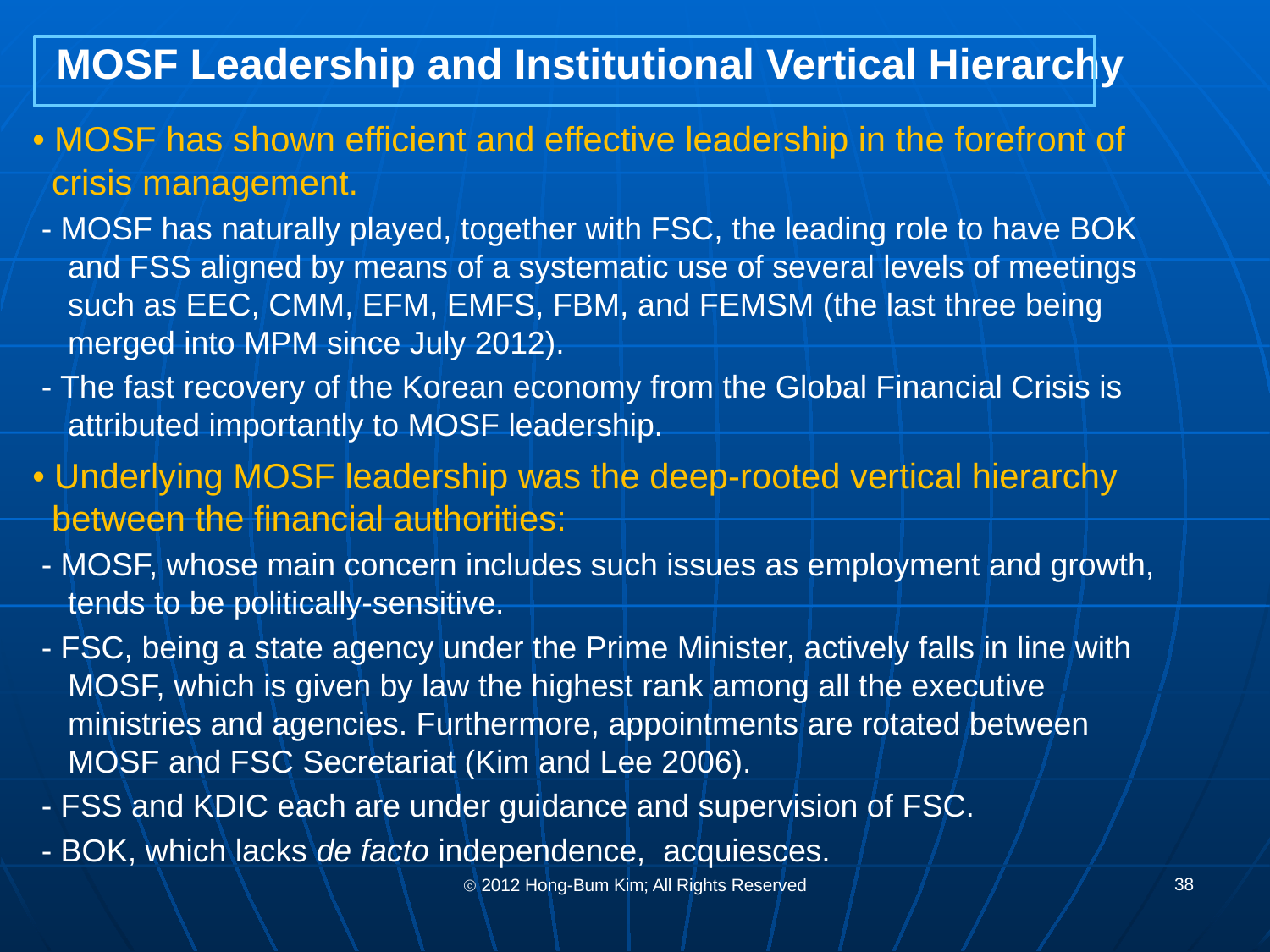

MOSF Leadership and Institutional Vertical Hierarchy

• MOSF has shown efficient and effective leadership in the forefront of
  crisis management.

 - MOSF has naturally played, together with FSC, the leading role to have BOK
    and FSS aligned by means of a systematic use of several levels of meetings
    such as EEC, CMM, EFM, EMFS, FBM, and FEMSM (the last three being
    merged into MPM since July 2012).

 - The fast recovery of the Korean economy from the Global Financial Crisis is
    attributed importantly to MOSF leadership.

• Underlying MOSF leadership was the deep-rooted vertical hierarchy
  between the financial authorities:

 - MOSF, whose main concern includes such issues as employment and growth,
    tends to be politically-sensitive.

 - FSC, being a state agency under the Prime Minister, actively falls in line with
    MOSF, which is given by law the highest rank among all the executive
    ministries and agencies. Furthermore, appointments are rotated between
    MOSF and FSC Secretariat (Kim and Lee 2006).

 - FSS and KDIC each are under guidance and supervision of FSC.

 - BOK, which lacks de facto independence,  acquiesces.

38
ⓒ 2012 Hong-Bum Kim; All Rights Reserved